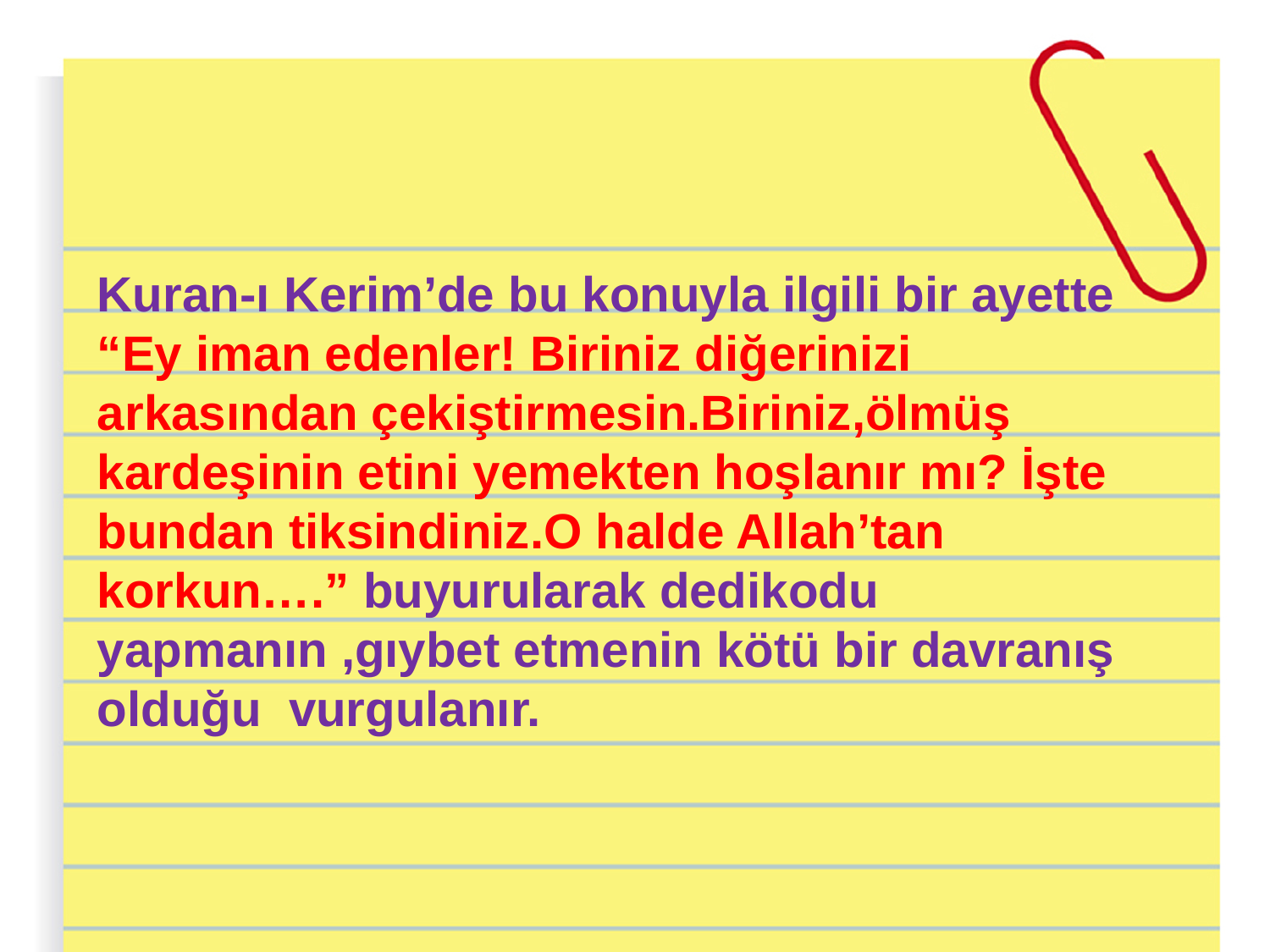

Kuran-ı Kerim’de bu konuyla ilgili bir ayette “Ey iman edenler! Biriniz diğerinizi  arkasından çekiştirmesin.Biriniz,ölmüş kardeşinin etini yemekten hoşlanır mı? İşte bundan tiksindiniz.O halde Allah’tan korkun….” buyurularak dedikodu yapmanın ,gıybet etmenin kötü bir davranış olduğu  vurgulanır.